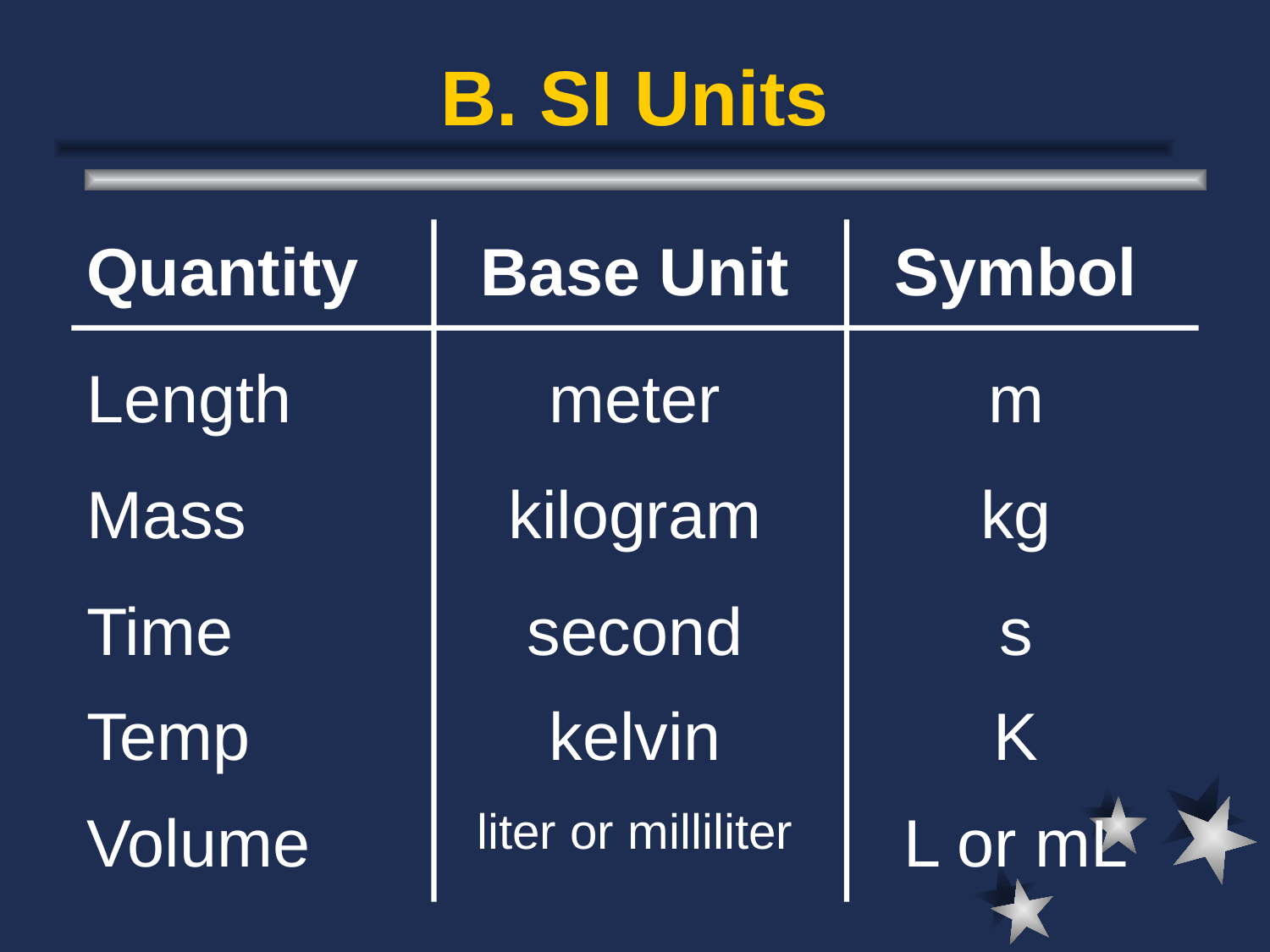

# B. SI Units
Quantity

Base Unit
Symbol

Length
meter
m
Mass
kilogram
kg
Time
second
s
Temp
kelvin
K
Volume
liter or milliliter
L or mL